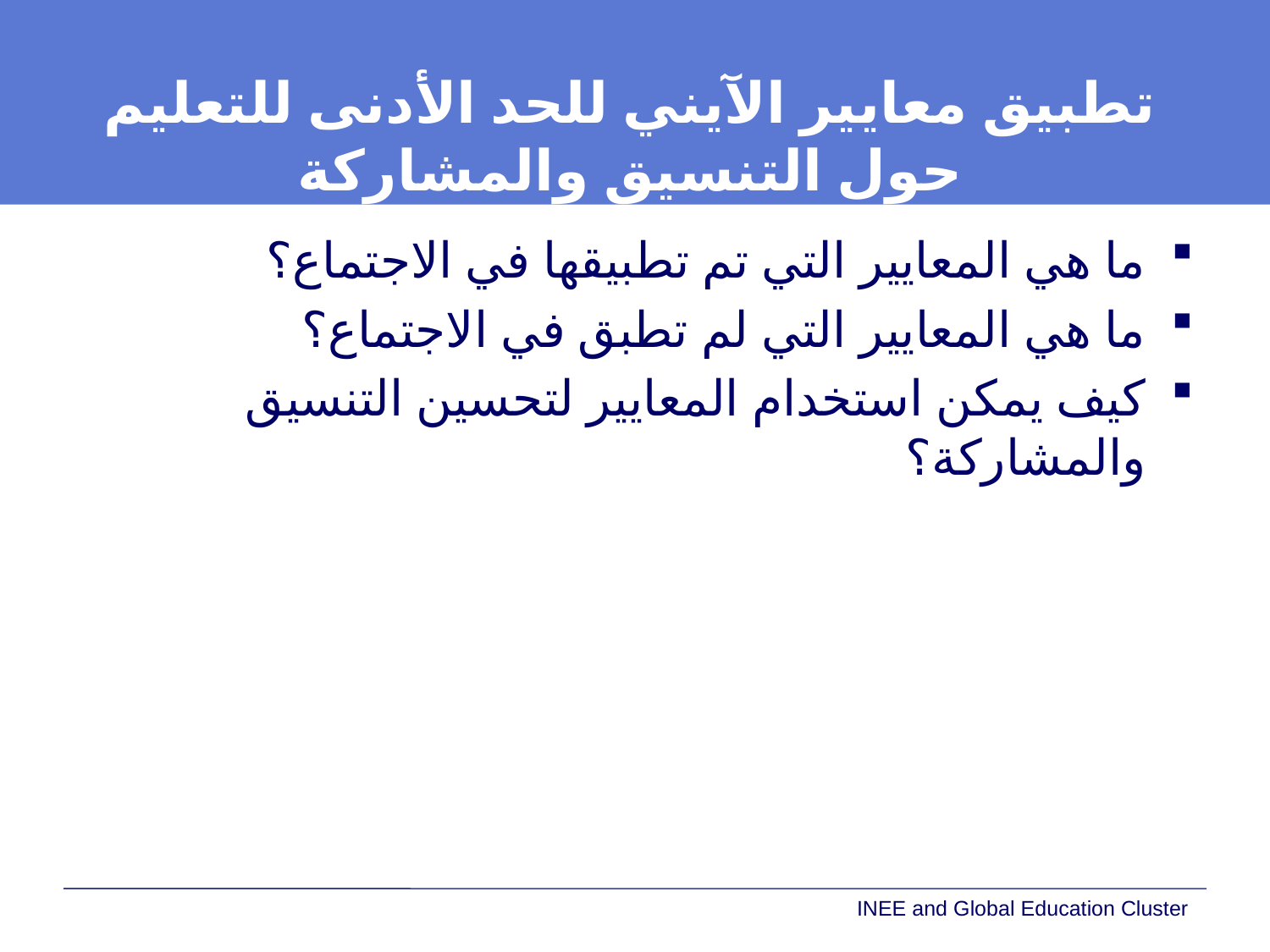

# تطبيق معايير الآيني للحد الأدنى للتعليم حول التنسيق والمشاركة
ما هي المعايير التي تم تطبيقها في الاجتماع؟
ما هي المعايير التي لم تطبق في الاجتماع؟
كيف يمكن استخدام المعايير لتحسين التنسيق والمشاركة؟
INEE and Global Education Cluster